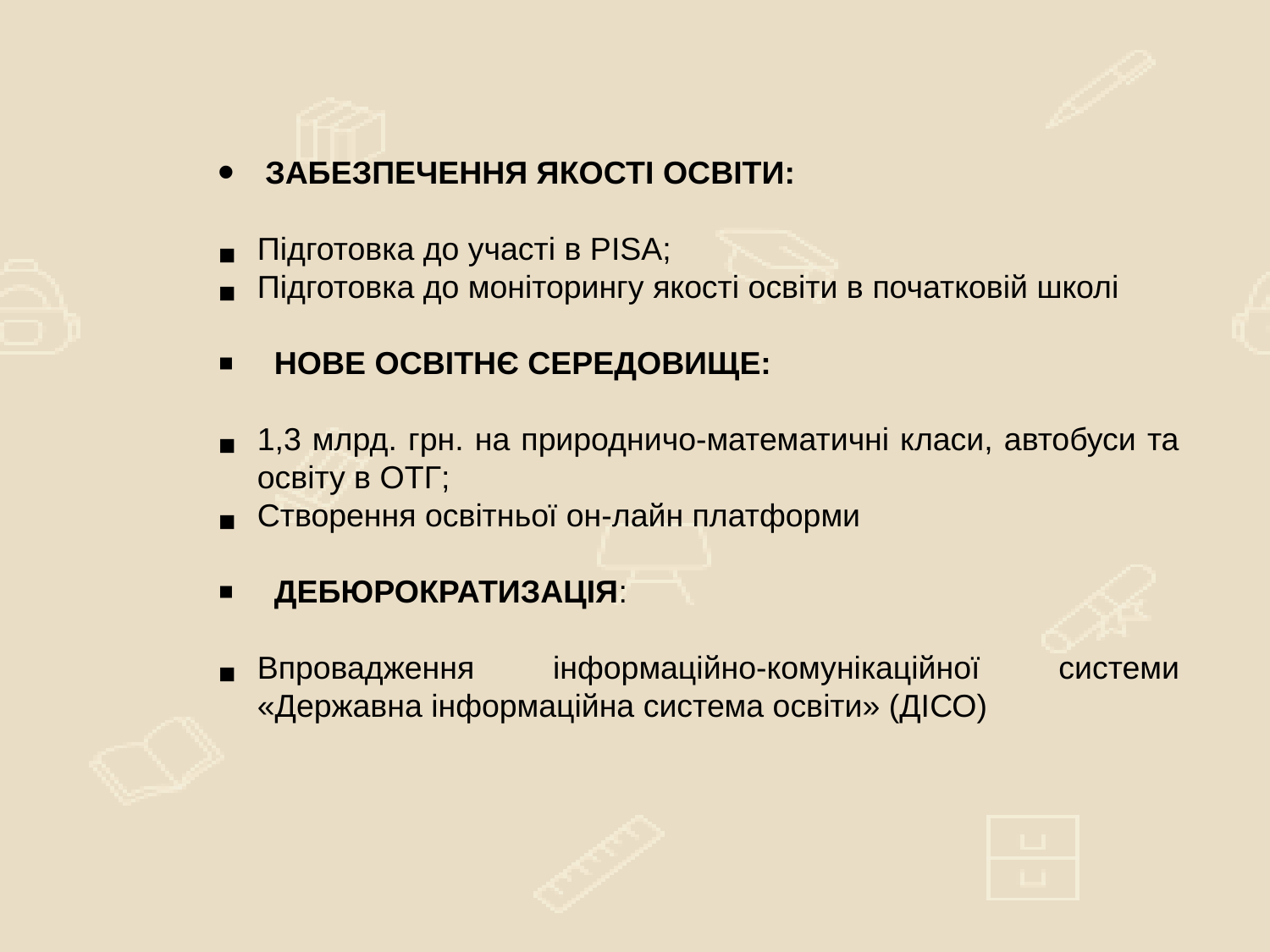

ЗАБЕЗПЕЧЕННЯ ЯКОСТІ ОСВІТИ:

Підготовка до участі в PISA;
Підготовка до моніторингу якості освіти в початковій школі

 НОВЕ ОСВІТНЄ СЕРЕДОВИЩЕ:

1,3 млрд. грн. на природничо-математичні класи, автобуси та освіту в ОТГ;
Створення освітньої он-лайн платформи

 ДЕБЮРОКРАТИЗАЦІЯ:

Впровадження інформаційно-комунікаційної системи «Державна інформаційна система освіти» (ДІСО)